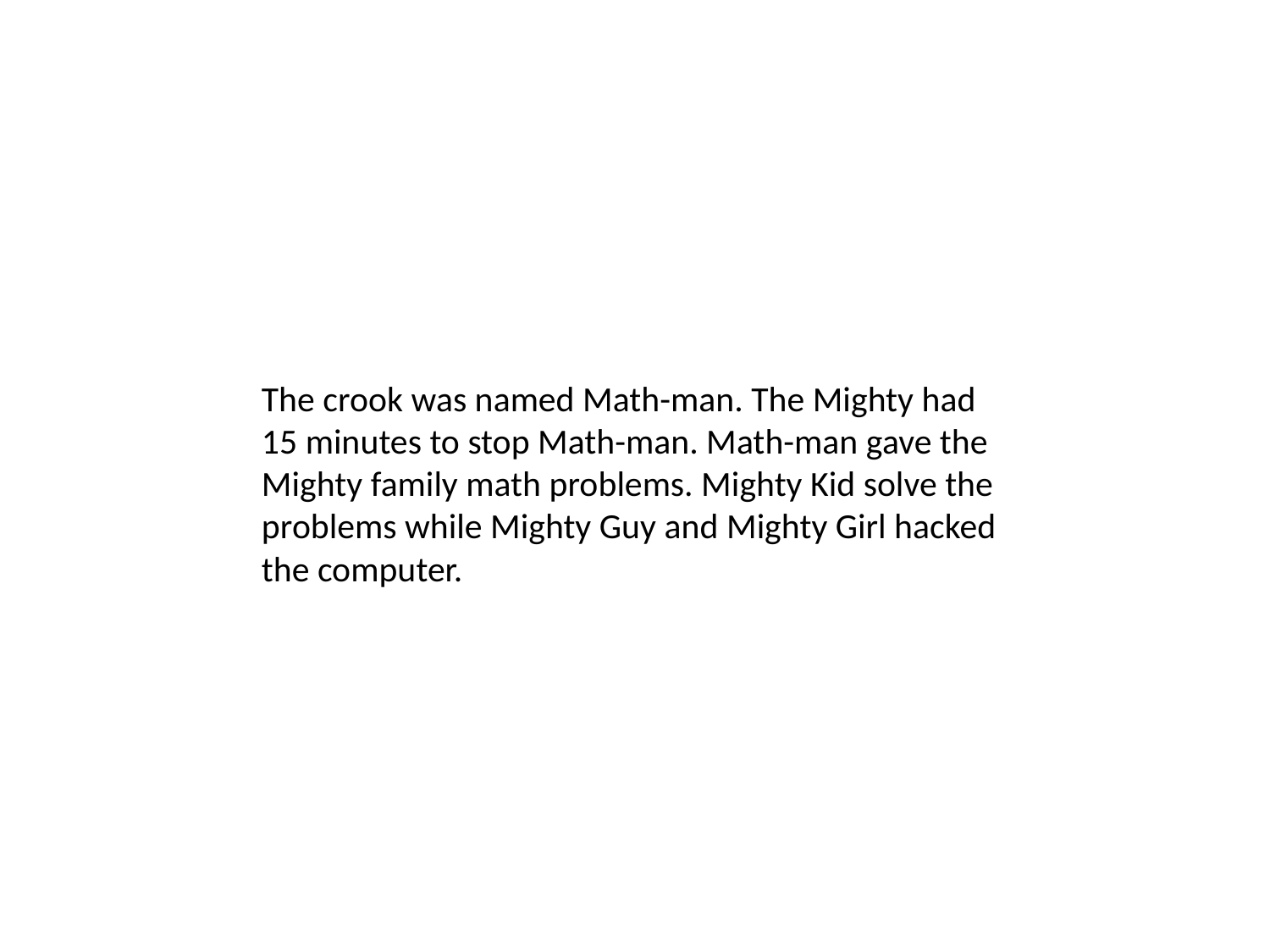

The crook was named Math-man. The Mighty had 15 minutes to stop Math-man. Math-man gave the Mighty family math problems. Mighty Kid solve the problems while Mighty Guy and Mighty Girl hacked the computer.